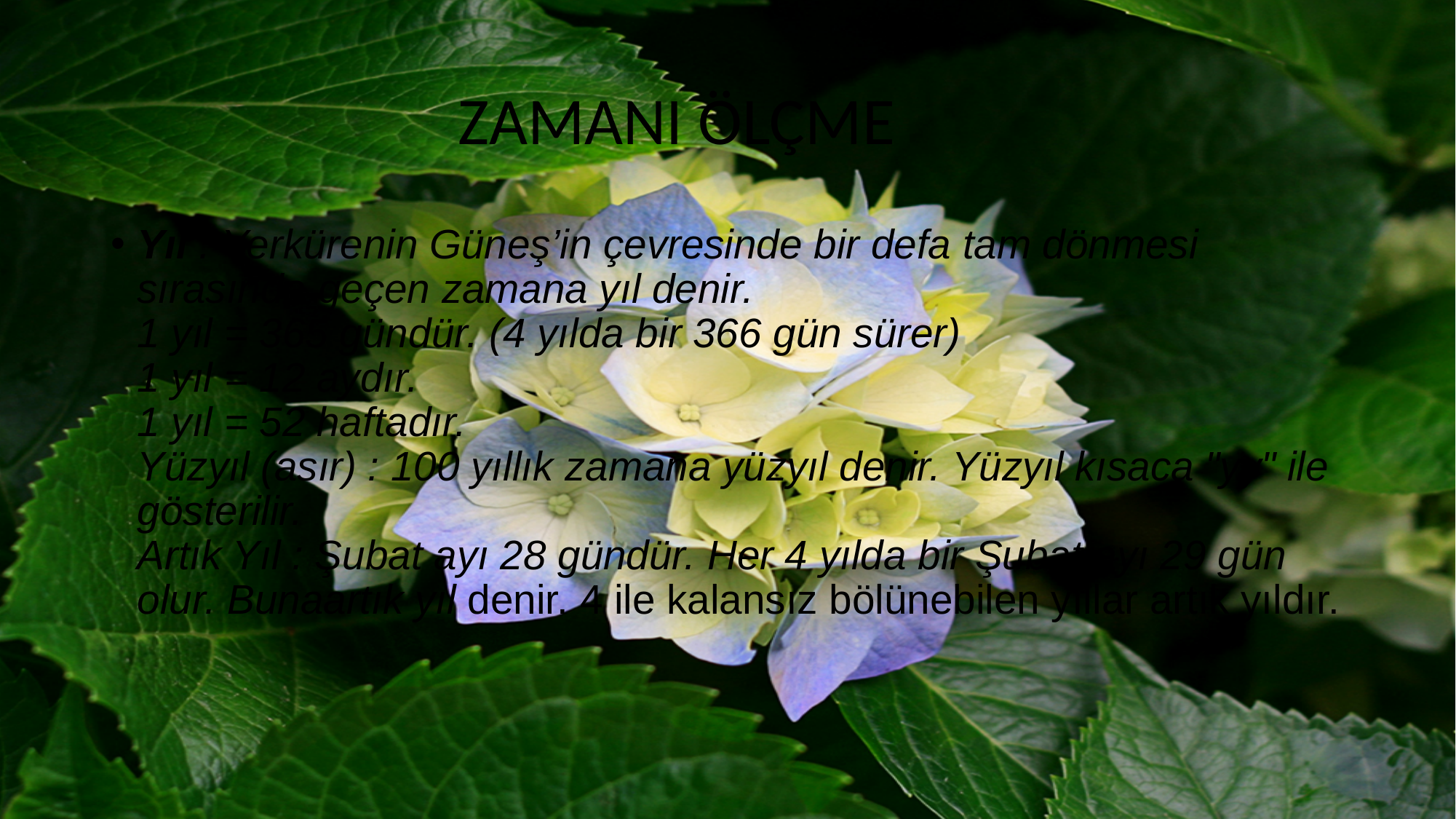

# ZAMANI ÖLÇME
Yıl : Yerkürenin Güneş’in çevresinde bir defa tam dönmesi sırasında geçen zamana yıl denir.
1 yıl = 365 gündür. (4 yılda bir 366 gün sürer)
1 yıl = 12 aydır.
1 yıl = 52 haftadır.
Yüzyıl (asır) : 100 yıllık zamana yüzyıl denir. Yüzyıl kısaca "yy" ile gösterilir.
Artık Yıl : Şubat ayı 28 gündür. Her 4 yılda bir Şubat ayı 29 gün olur. Bunaartık yıl denir. 4 ile kalansız bölünebilen yıllar artık yıldır.